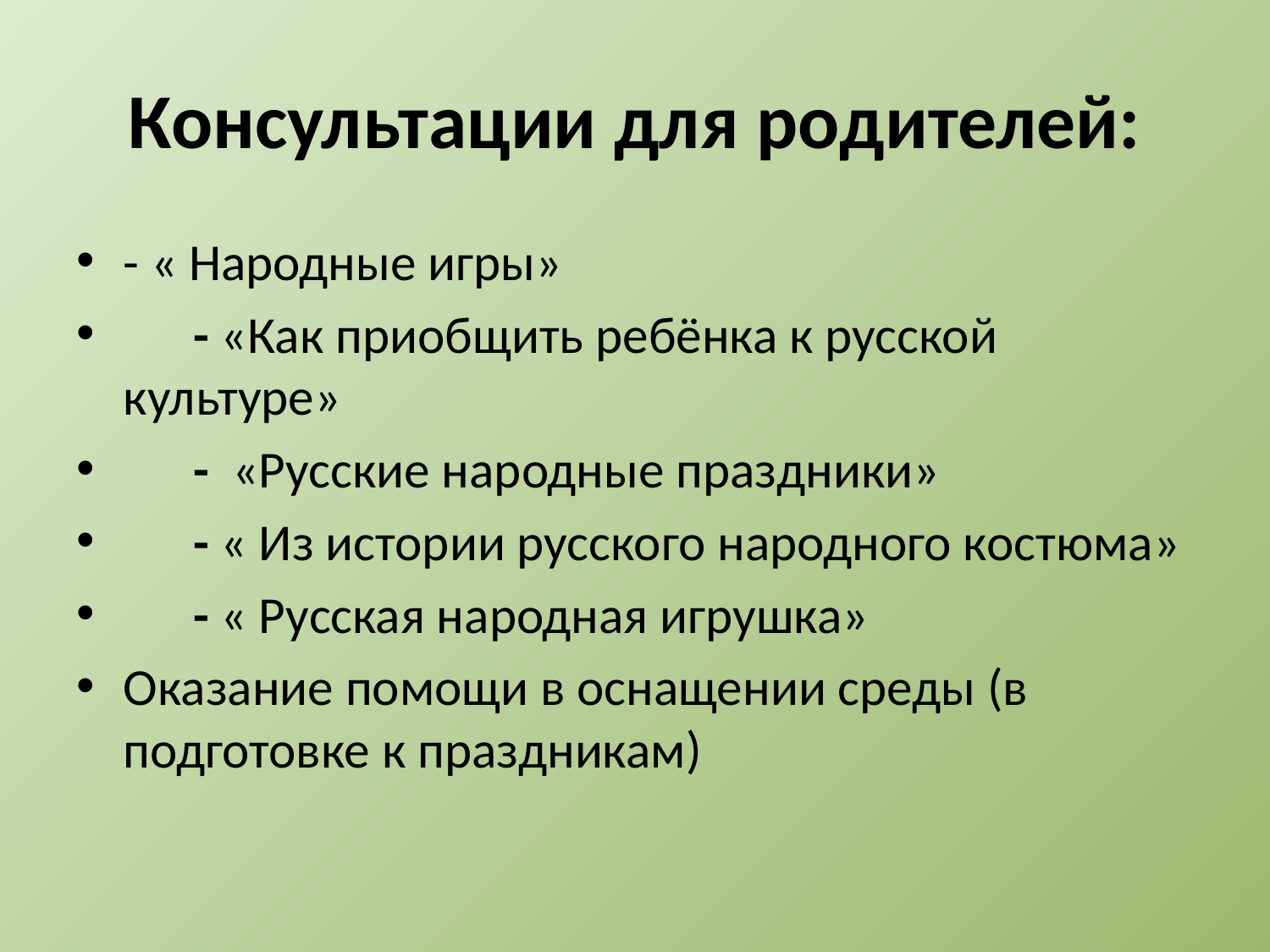

# Консультации для родителей:
- « Народные игры»
      - «Как приобщить ребёнка к русской культуре»
      -  «Русские народные праздники»
      - « Из истории русского народного костюма»
      - « Русская народная игрушка»
Оказание помощи в оснащении среды (в подготовке к праздникам)